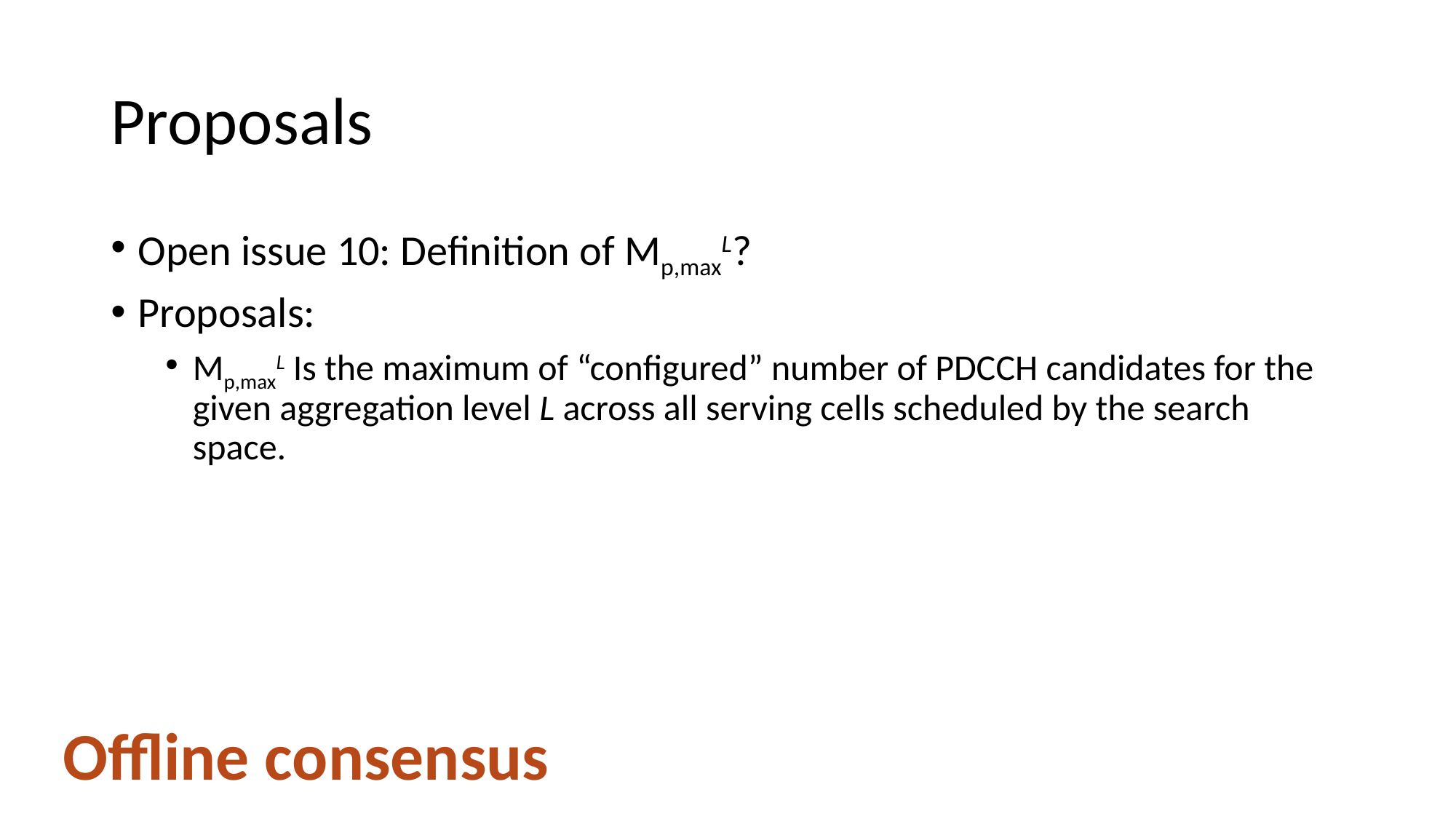

# Proposals
Open issue 10: Definition of Mp,maxL?
Proposals:
Mp,maxL Is the maximum of “configured” number of PDCCH candidates for the given aggregation level L across all serving cells scheduled by the search space.

Offline consensus